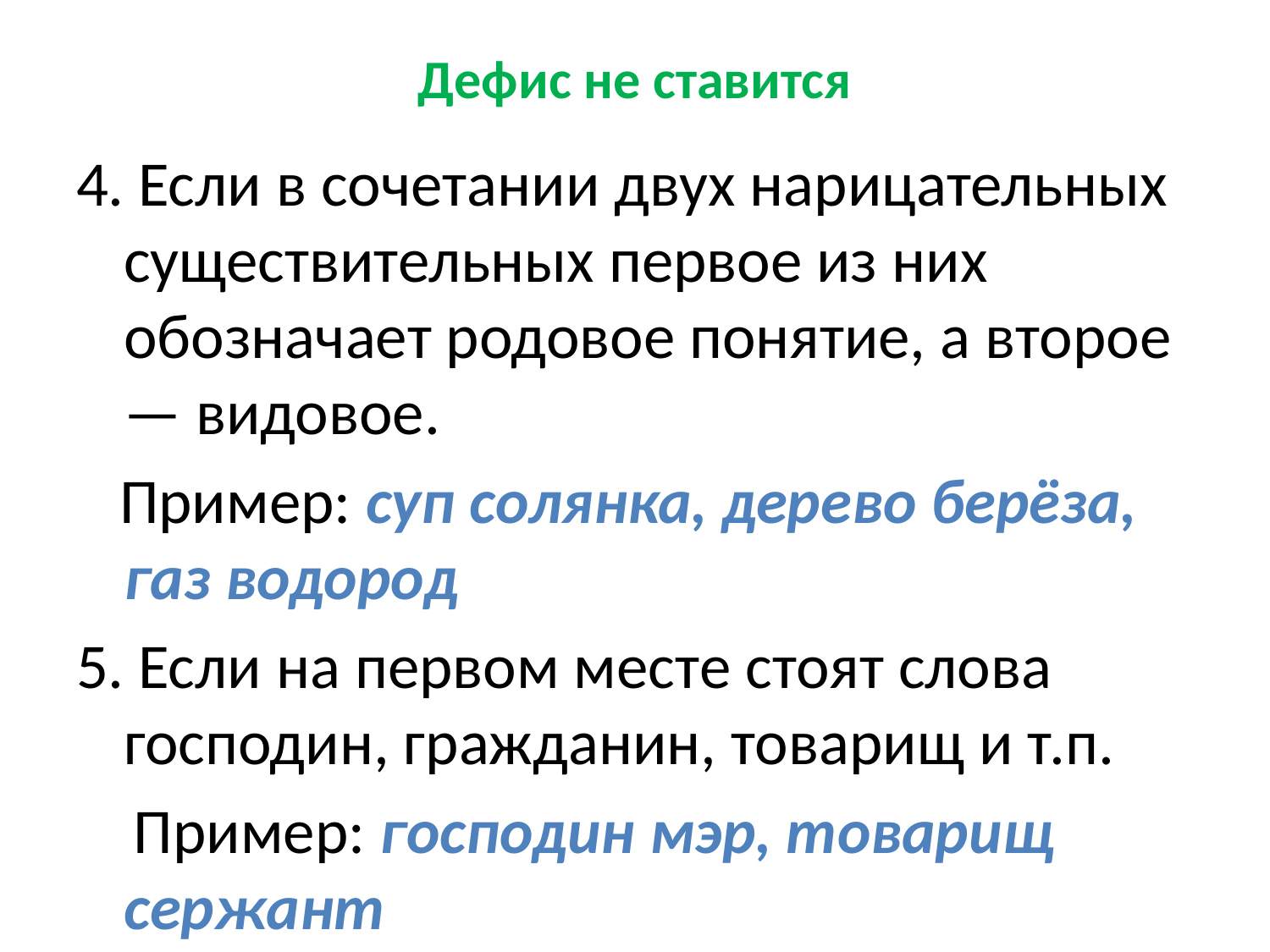

# Дефис не ставится
4. Если в сочетании двух нарицательных существительных первое из них обозначает родовое понятие, а второе — видовое.
   Пример: суп солянка, дерево берёза, газ водород
5. Если на первом месте стоят слова господин, гражданин, товарищ и т.п.
    Пример: господин мэр, товарищ сержант